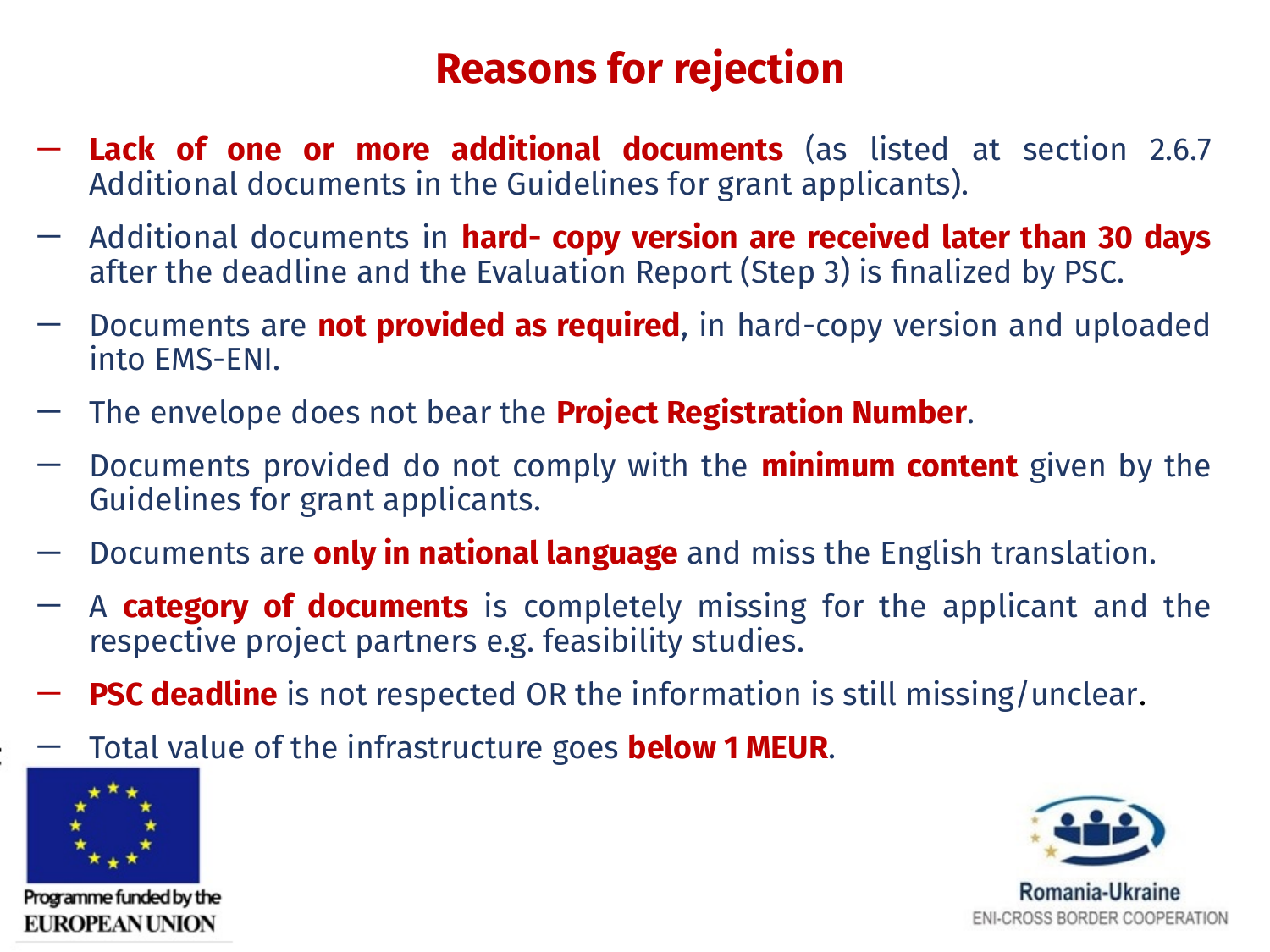

# Reasons for rejection
Lack of one or more additional documents (as listed at section 2.6.7 Additional documents in the Guidelines for grant applicants).
Additional documents in hard- copy version are received later than 30 days after the deadline and the Evaluation Report (Step 3) is finalized by PSC.
Documents are not provided as required, in hard-copy version and uploaded into EMS-ENI.
The envelope does not bear the Project Registration Number.
Documents provided do not comply with the minimum content given by the Guidelines for grant applicants.
Documents are only in national language and miss the English translation.
A category of documents is completely missing for the applicant and the respective project partners e.g. feasibility studies.
PSC deadline is not respected OR the information is still missing/unclear.
Total value of the infrastructure goes below 1 MEUR.